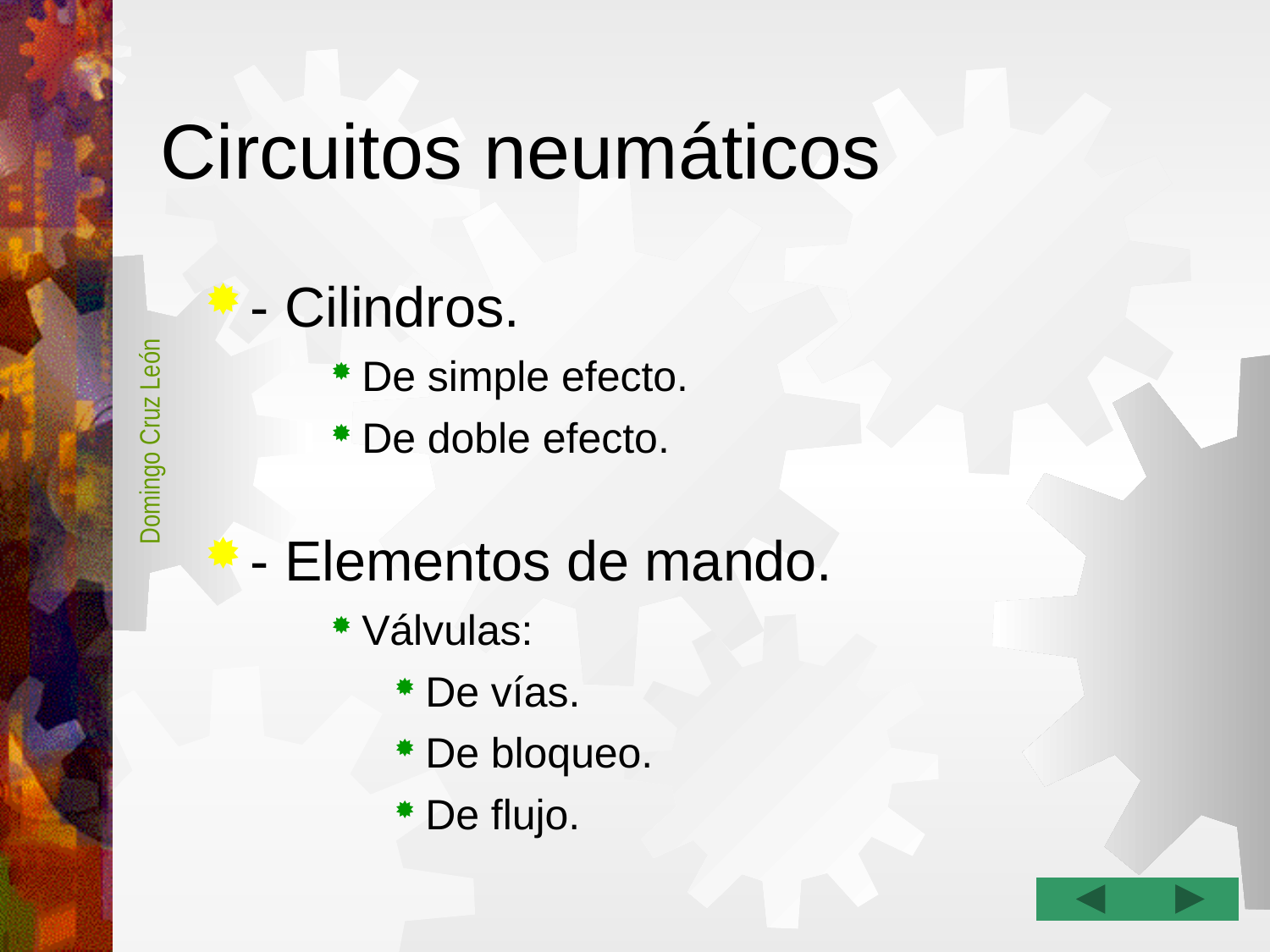

Circuitos neumáticos

- Cilindros.
De simple efecto.
De doble efecto.
- Elementos de mando.
Válvulas:
De vías.
De bloqueo.
De flujo.